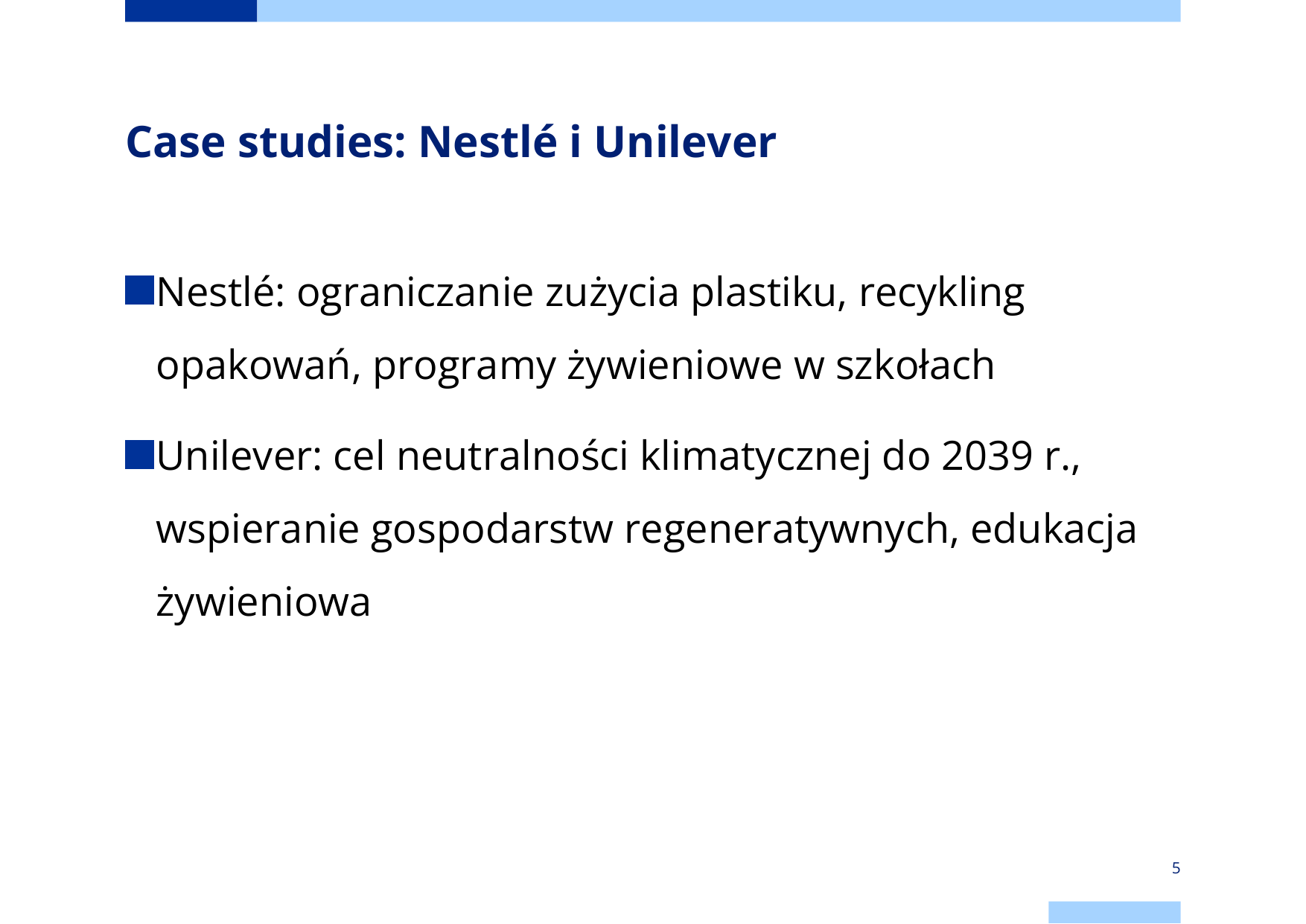

# Case studies: Nestlé i Unilever
Nestlé: ograniczanie zużycia plastiku, recykling opakowań, programy żywieniowe w szkołach
Unilever: cel neutralności klimatycznej do 2039 r., wspieranie gospodarstw regeneratywnych, edukacja żywieniowa
5